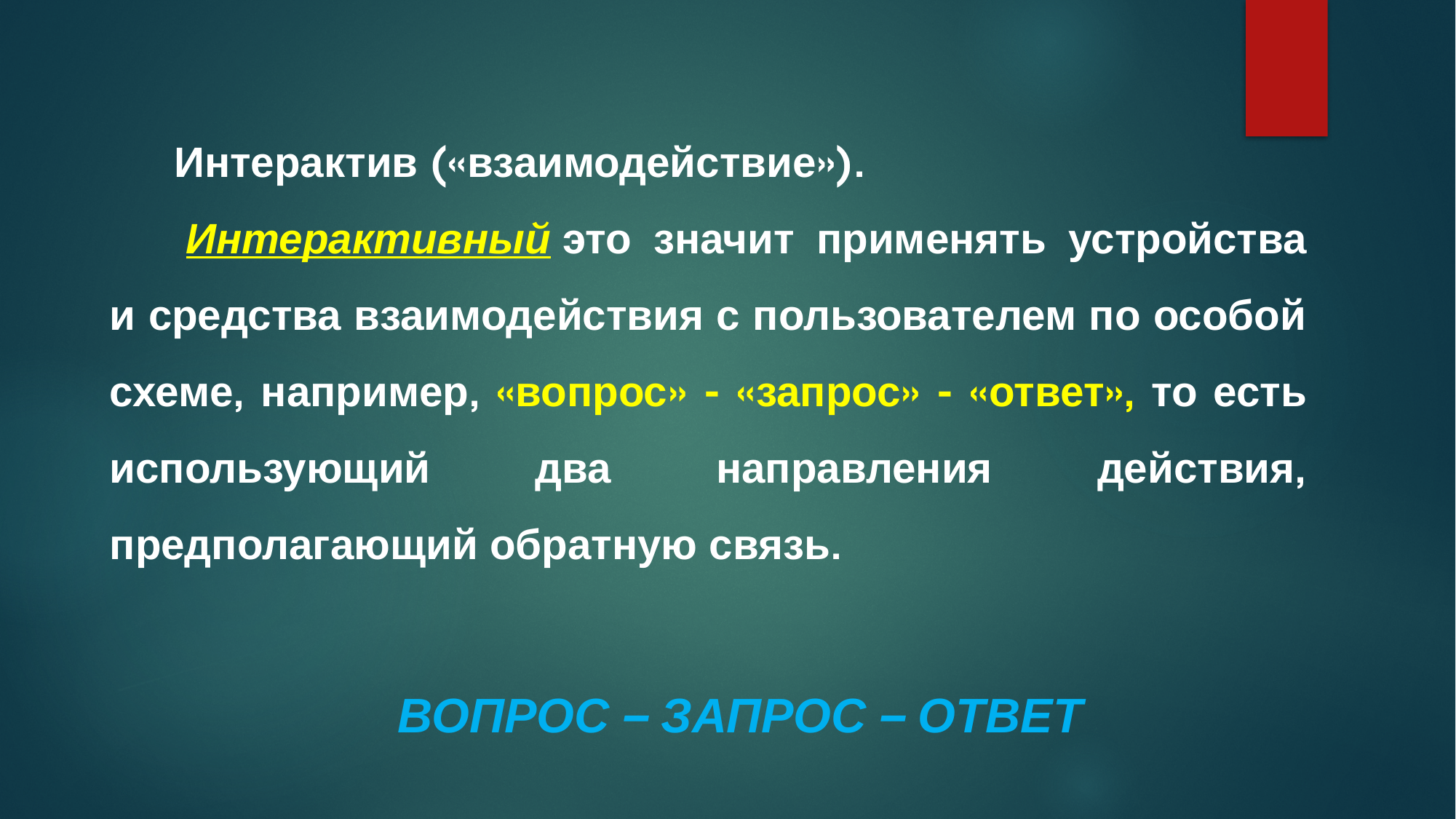

Интерактив («взаимодействие»).
 Интерактивный это значит применять устройства и средства взаимодействия с пользователем по особой схеме, например, «вопрос» - «запрос» - «ответ», то есть использующий два направления действия, предполагающий обратную связь.

ВОПРОС – ЗАПРОС – ОТВЕТ